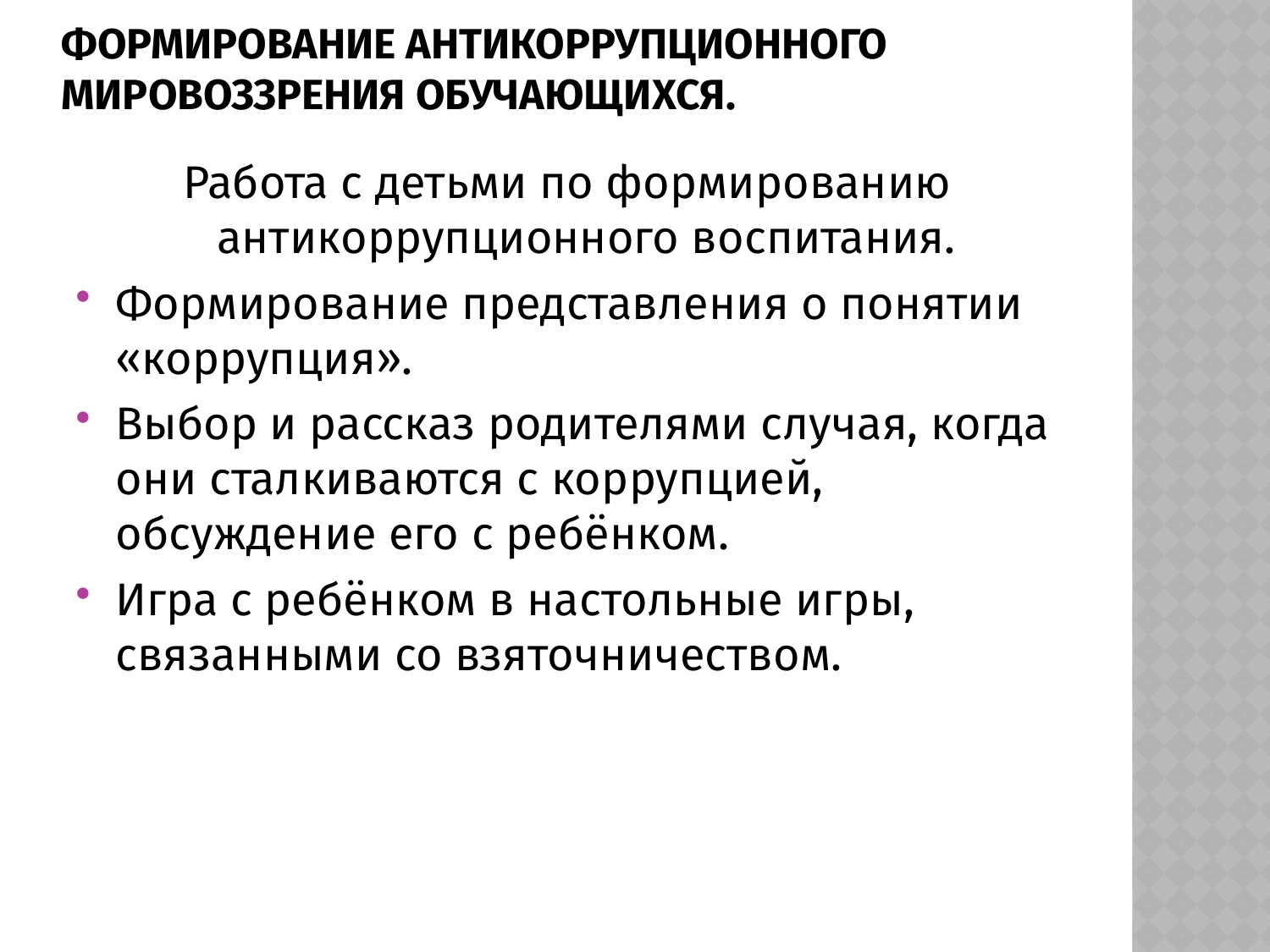

# Формирование антикоррупционного мировоззрения обучающихся.
Работа с детьми по формированию антикоррупционного воспитания.
Формирование представления о понятии «коррупция».
Выбор и рассказ родителями случая, когда они сталкиваются с коррупцией, обсуждение его с ребёнком.
Игра с ребёнком в настольные игры, связанными со взяточничеством.